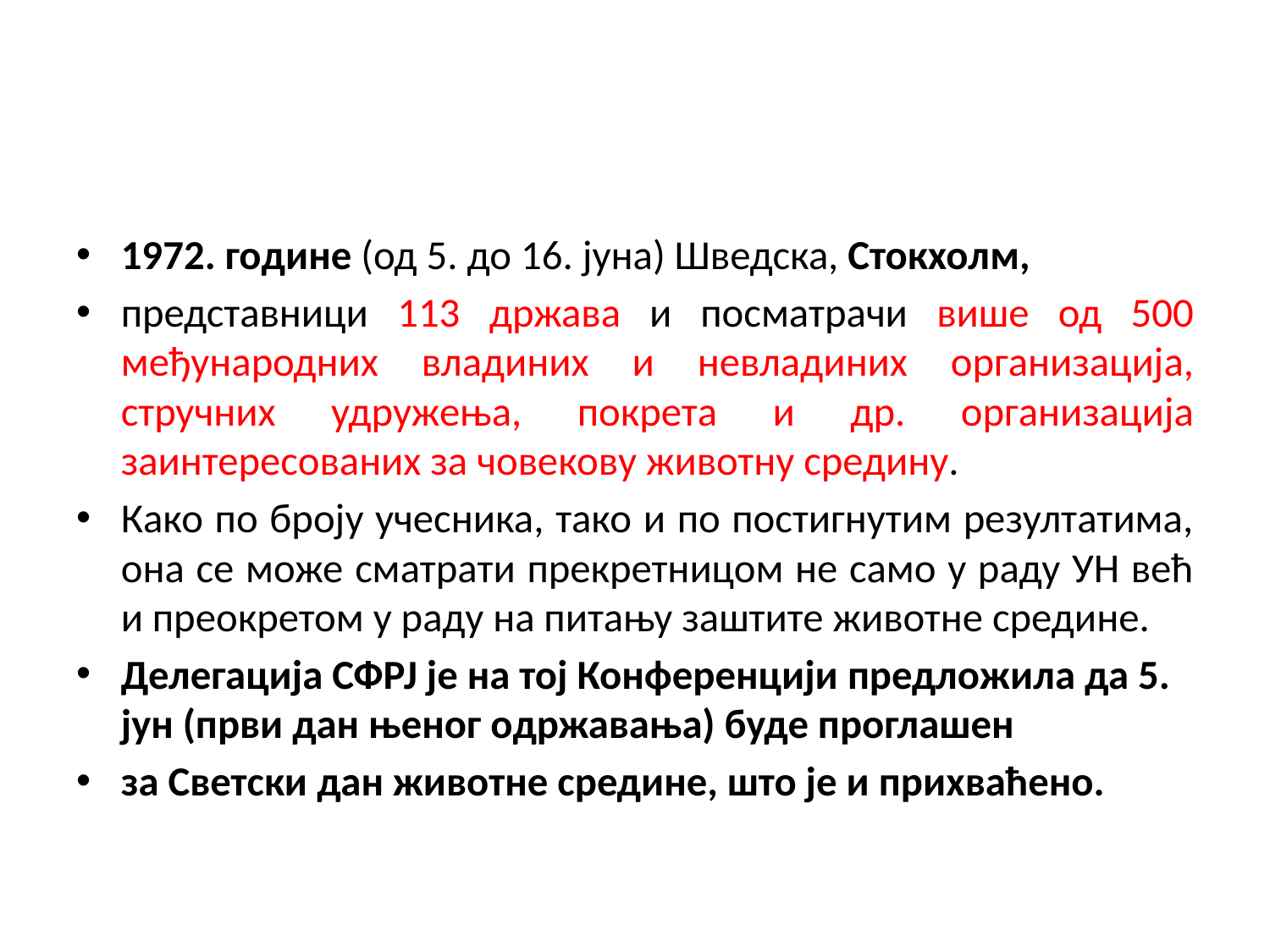

#
1972. године (од 5. до 16. јуна) Шведска, Стокхолм,
представници 113 држава и посматрачи више од 500 међународних владиних и невладиних организација, стручних удружења, покрета и др. организација заинтересованих за човекову животну средину.
Како по броју учесника, тако и по постигнутим резултатима, она се може сматрати прекретницом не само у раду УН већ и преокретом у раду на питању заштите животне средине.
Делегација СФРЈ је на тој Конференцији предложила да 5. јун (први дан њеног одржавања) буде проглашен
за Светски дан животне средине, што је и прихваћено.